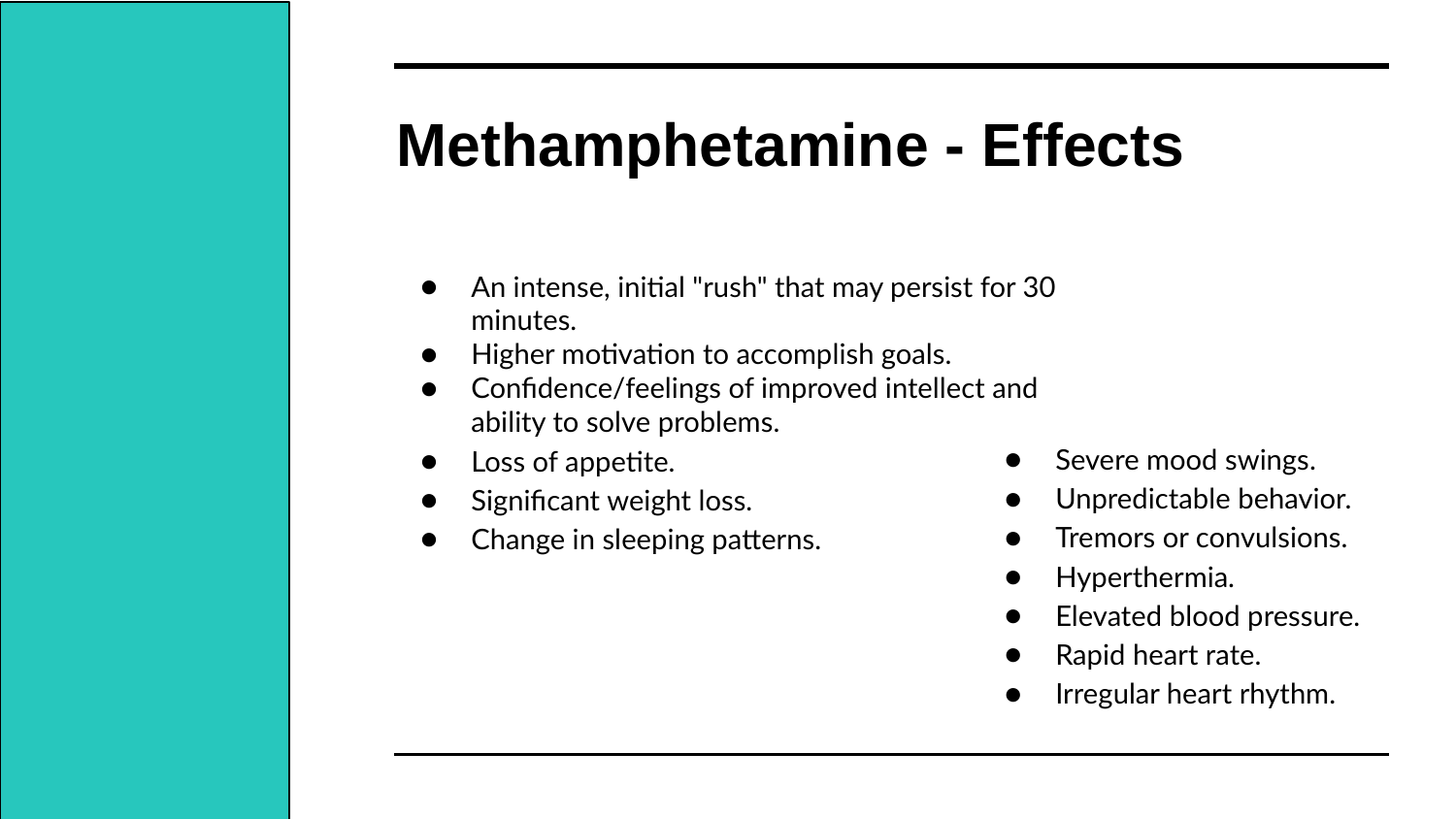

# Methamphetamine - Effects
An intense, initial "rush" that may persist for 30 minutes.
Higher motivation to accomplish goals.
Confidence/feelings of improved intellect and ability to solve problems.
Loss of appetite.
Significant weight loss.
Change in sleeping patterns.
Severe mood swings.
Unpredictable behavior.
Tremors or convulsions.
Hyperthermia.
Elevated blood pressure.
Rapid heart rate.
Irregular heart rhythm.